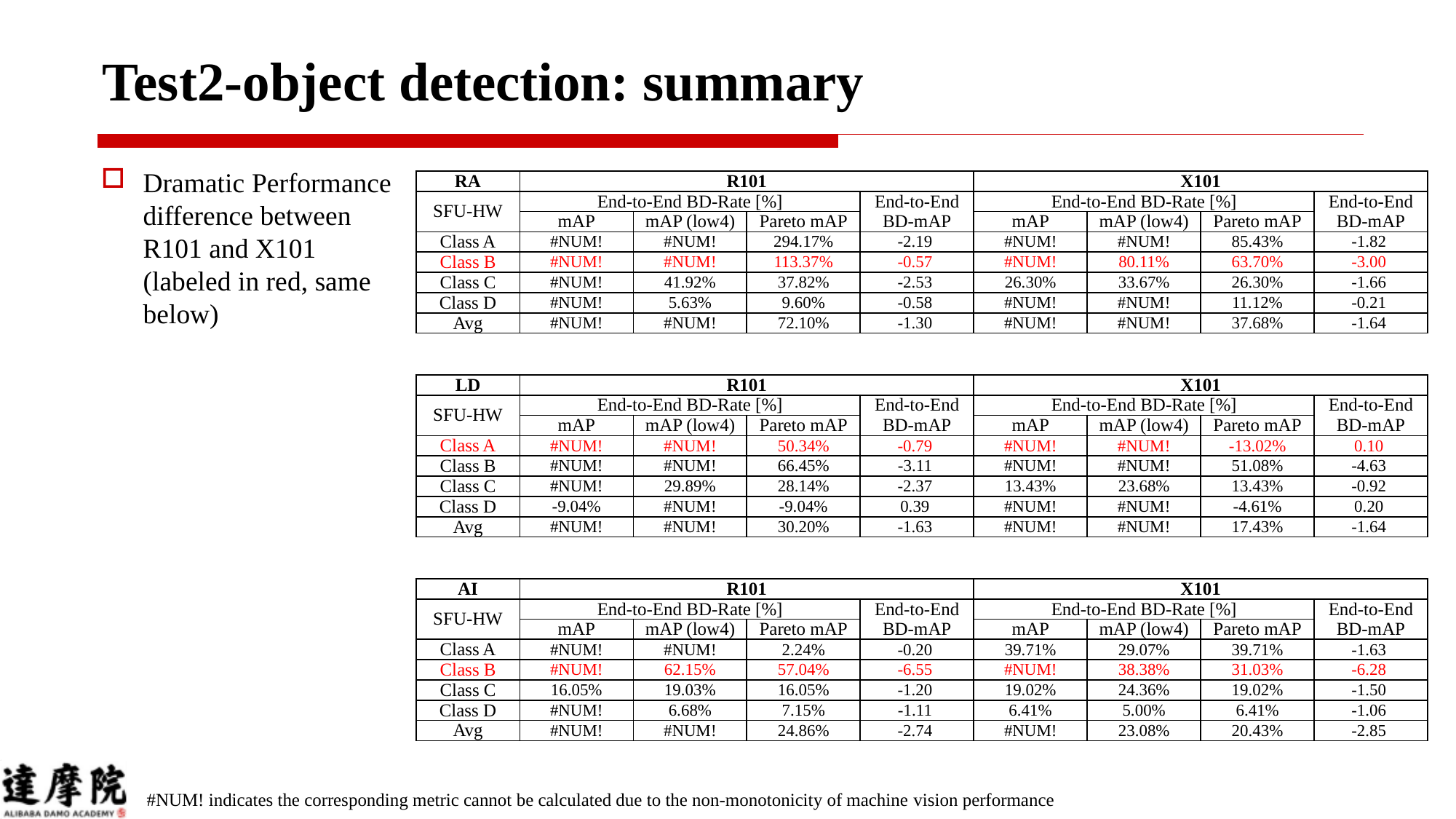

# Test2-object detection: summary
Dramatic Performance difference between R101 and X101 (labeled in red, same below)
| RA | R101 |  |  |  | X101 |  |  |  |
| --- | --- | --- | --- | --- | --- | --- | --- | --- |
| SFU-HW | End-to-End BD-Rate [%] |  |  | End-to-End BD-mAP | End-to-End BD-Rate [%] |  |  | End-to-End BD-mAP |
|  | mAP | mAP (low4) | Pareto mAP |  | mAP | mAP (low4) | Pareto mAP |  |
| Class A | #NUM! | #NUM! | 294.17% | -2.19 | #NUM! | #NUM! | 85.43% | -1.82 |
| Class B | #NUM! | #NUM! | 113.37% | -0.57 | #NUM! | 80.11% | 63.70% | -3.00 |
| Class C | #NUM! | 41.92% | 37.82% | -2.53 | 26.30% | 33.67% | 26.30% | -1.66 |
| Class D | #NUM! | 5.63% | 9.60% | -0.58 | #NUM! | #NUM! | 11.12% | -0.21 |
| Avg | #NUM! | #NUM! | 72.10% | -1.30 | #NUM! | #NUM! | 37.68% | -1.64 |
| LD | R101 |  |  |  | X101 |  |  |  |
| --- | --- | --- | --- | --- | --- | --- | --- | --- |
| SFU-HW | End-to-End BD-Rate [%] |  |  | End-to-End BD-mAP | End-to-End BD-Rate [%] |  |  | End-to-End BD-mAP |
|  | mAP | mAP (low4) | Pareto mAP |  | mAP | mAP (low4) | Pareto mAP |  |
| Class A | #NUM! | #NUM! | 50.34% | -0.79 | #NUM! | #NUM! | -13.02% | 0.10 |
| Class B | #NUM! | #NUM! | 66.45% | -3.11 | #NUM! | #NUM! | 51.08% | -4.63 |
| Class C | #NUM! | 29.89% | 28.14% | -2.37 | 13.43% | 23.68% | 13.43% | -0.92 |
| Class D | -9.04% | #NUM! | -9.04% | 0.39 | #NUM! | #NUM! | -4.61% | 0.20 |
| Avg | #NUM! | #NUM! | 30.20% | -1.63 | #NUM! | #NUM! | 17.43% | -1.64 |
| AI | R101 |  |  |  | X101 |  |  |  |
| --- | --- | --- | --- | --- | --- | --- | --- | --- |
| SFU-HW | End-to-End BD-Rate [%] |  |  | End-to-End BD-mAP | End-to-End BD-Rate [%] |  |  | End-to-End BD-mAP |
|  | mAP | mAP (low4) | Pareto mAP |  | mAP | mAP (low4) | Pareto mAP |  |
| Class A | #NUM! | #NUM! | 2.24% | -0.20 | 39.71% | 29.07% | 39.71% | -1.63 |
| Class B | #NUM! | 62.15% | 57.04% | -6.55 | #NUM! | 38.38% | 31.03% | -6.28 |
| Class C | 16.05% | 19.03% | 16.05% | -1.20 | 19.02% | 24.36% | 19.02% | -1.50 |
| Class D | #NUM! | 6.68% | 7.15% | -1.11 | 6.41% | 5.00% | 6.41% | -1.06 |
| Avg | #NUM! | #NUM! | 24.86% | -2.74 | #NUM! | 23.08% | 20.43% | -2.85 |
#NUM! indicates the corresponding metric cannot be calculated due to the non-monotonicity of machine vision performance